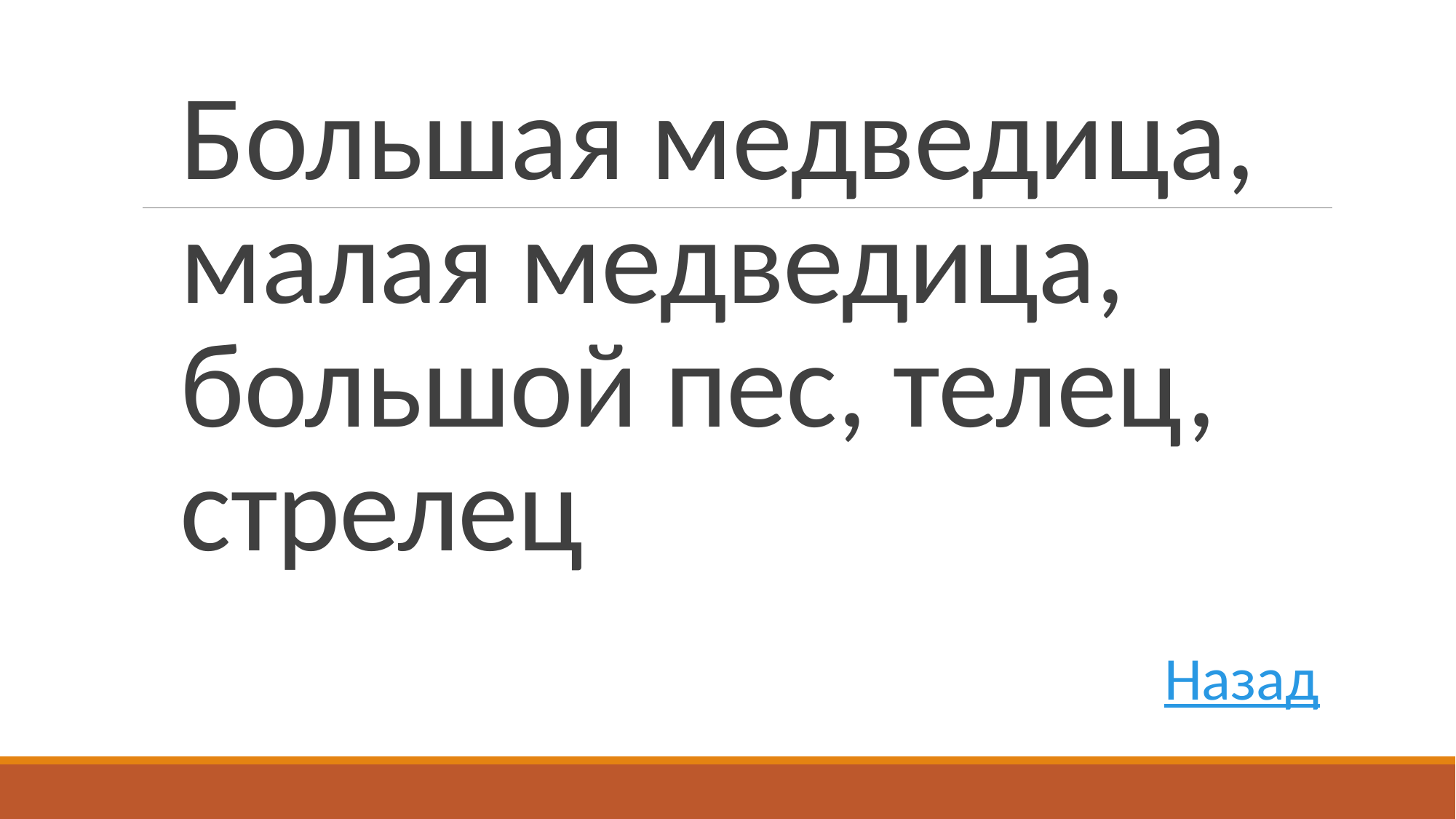

# Большая медведица, малая медведица, большой пес, телец, стрелец
Назад